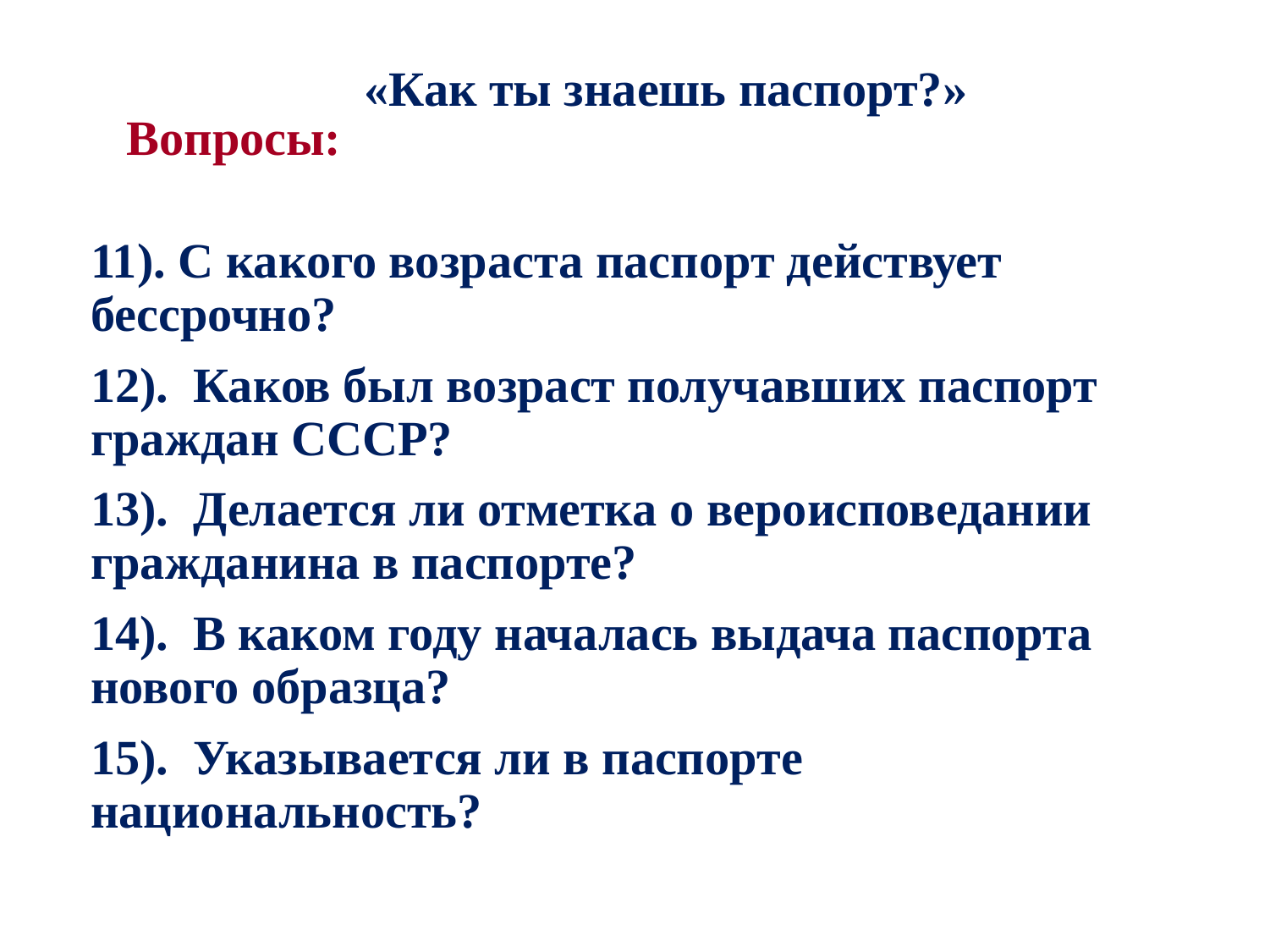

«Как ты знаешь паспорт?»
Вопросы:
11). С какого возраста паспорт действует бессрочно?
12).  Каков был возраст получавших паспорт граждан СССР?
13).  Делается ли отметка о вероисповедании гражданина в паспорте?
14).  В каком году началась выдача паспорта нового образца?
15).  Указывается ли в паспорте национальность?